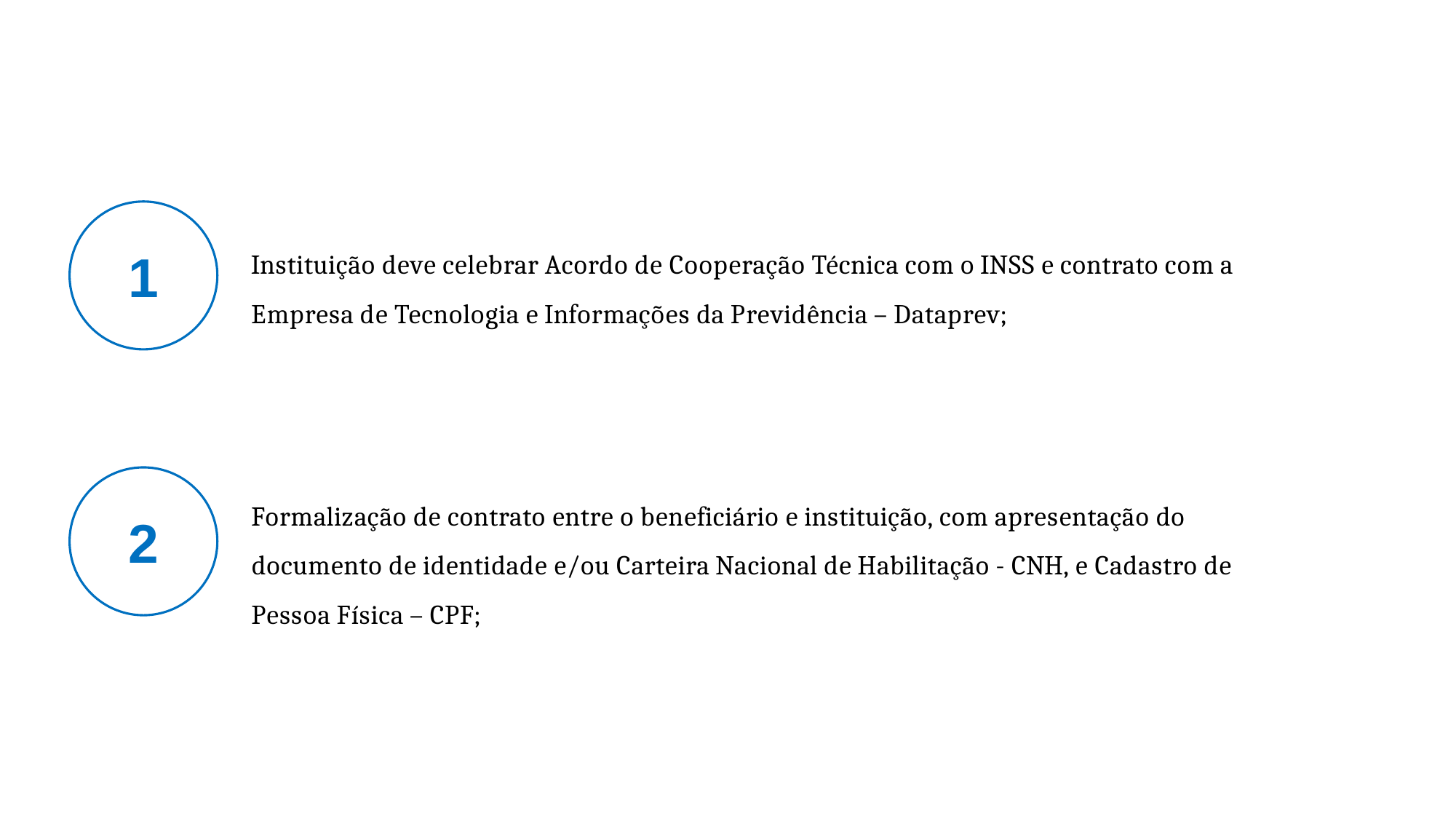

1
Instituição deve celebrar Acordo de Cooperação Técnica com o INSS e contrato com a Empresa de Tecnologia e Informações da Previdência – Dataprev;
2
Formalização de contrato entre o beneficiário e instituição, com apresentação do documento de identidade e/ou Carteira Nacional de Habilitação - CNH, e Cadastro de Pessoa Física – CPF;